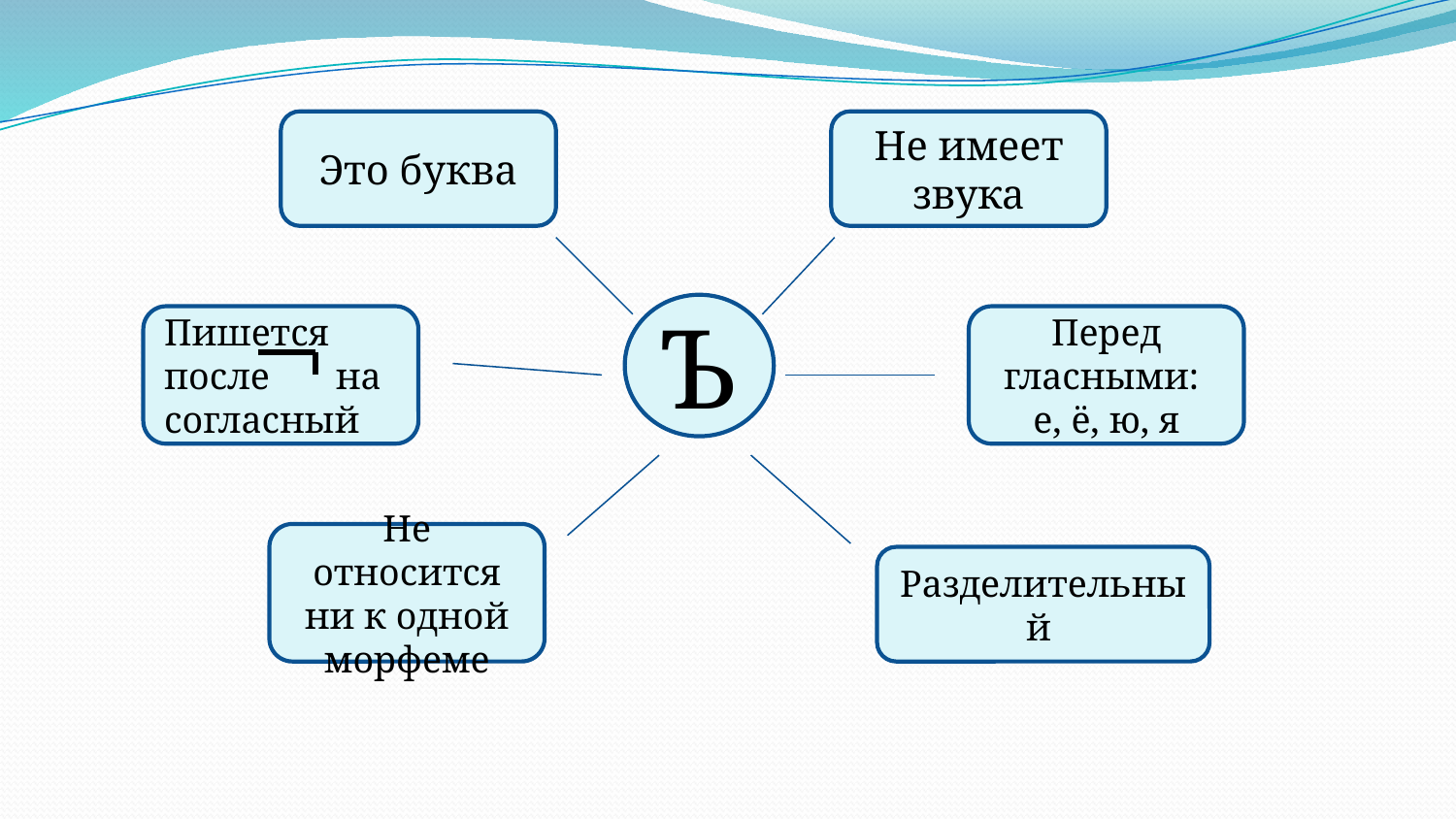

Это буква
Не имеет звука
Ъ
Пишется после       на согласный
Перед гласными:
е, ё, ю, я
Не относится ни к одной морфеме
Разделительный